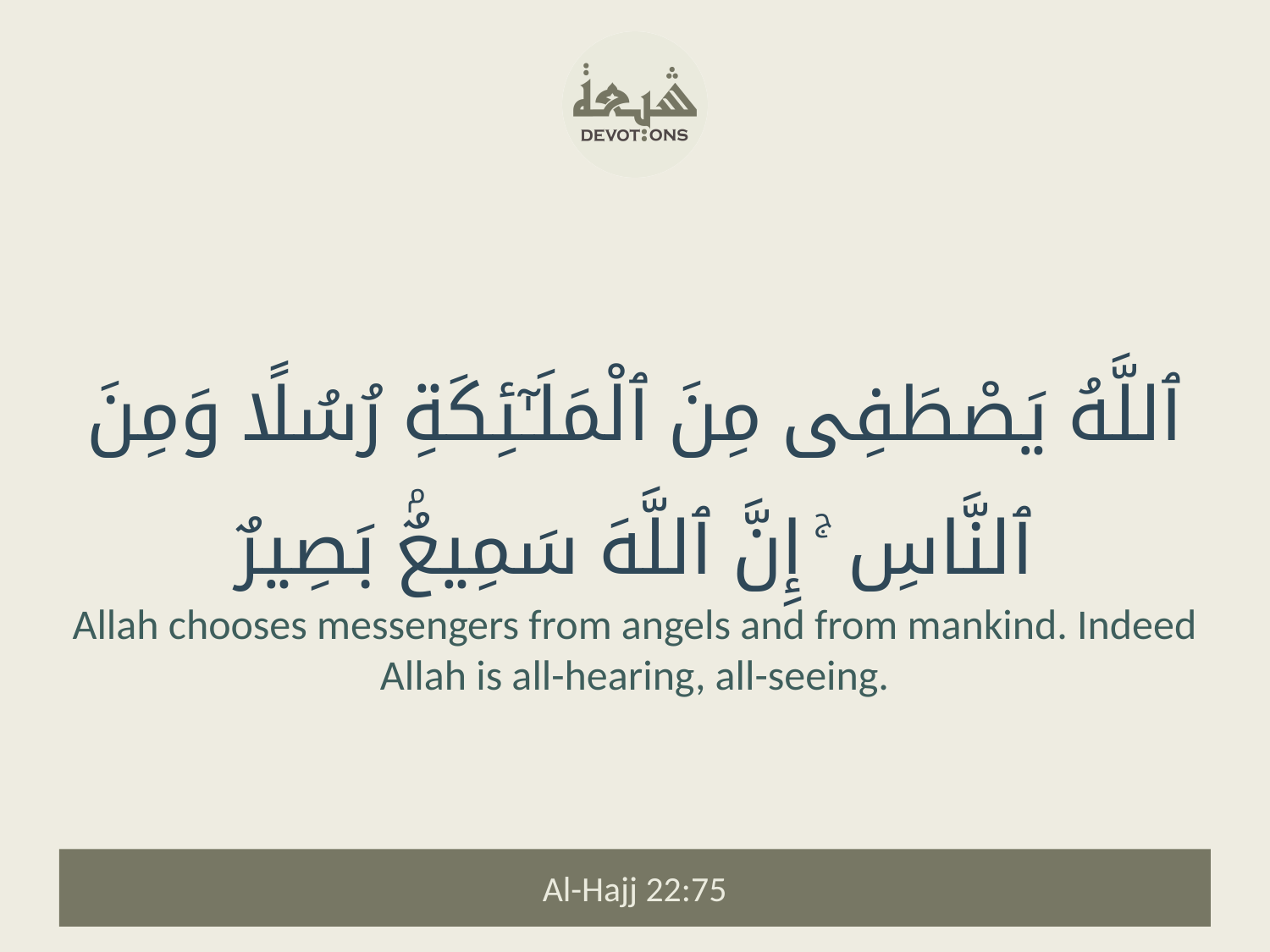

ٱللَّهُ يَصْطَفِى مِنَ ٱلْمَلَـٰٓئِكَةِ رُسُلًا وَمِنَ ٱلنَّاسِ ۚ إِنَّ ٱللَّهَ سَمِيعٌۢ بَصِيرٌ
Allah chooses messengers from angels and from mankind. Indeed Allah is all-hearing, all-seeing.
Al-Hajj 22:75